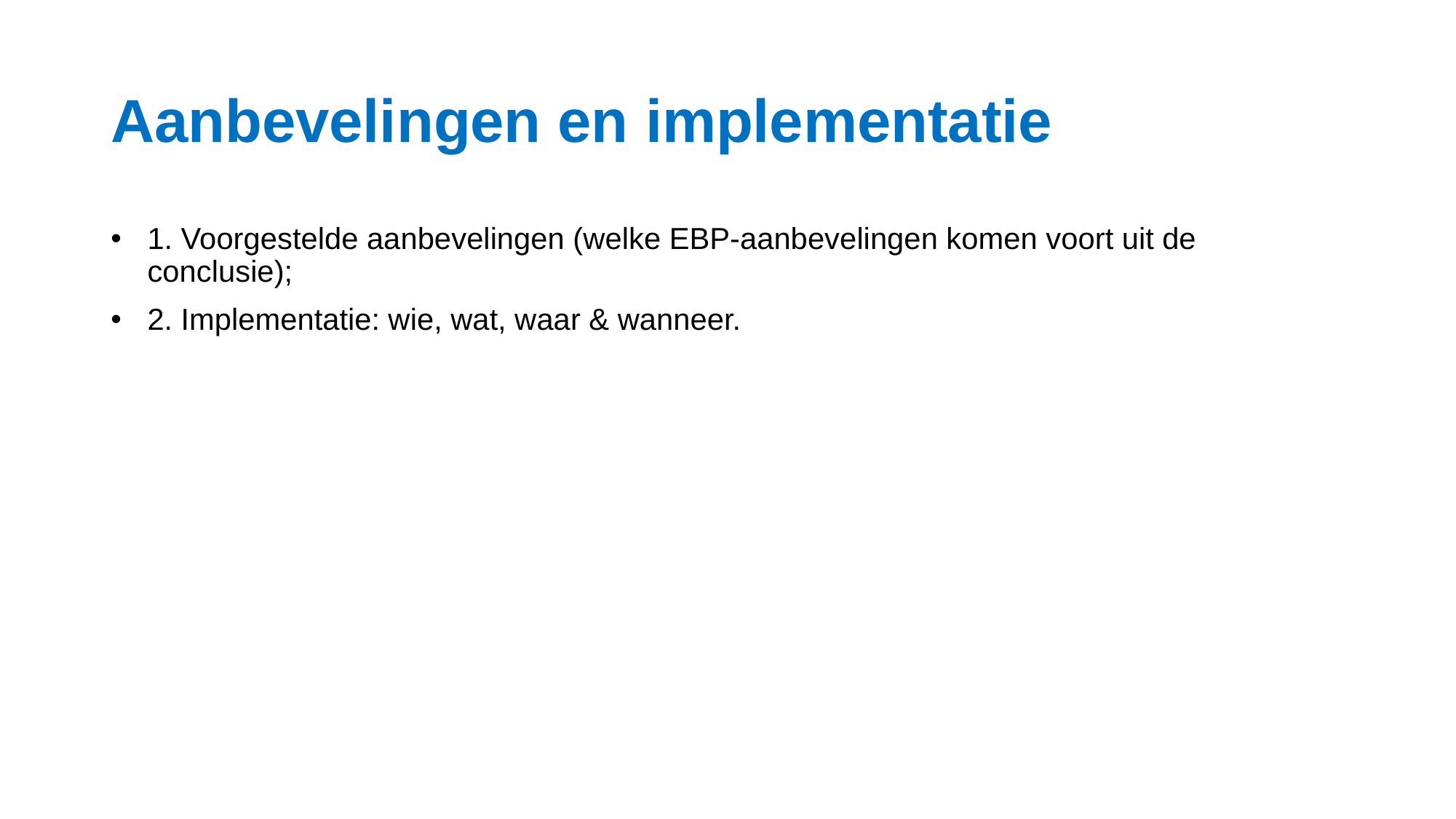

# Aanbevelingen en implementatie
1. Voorgestelde aanbevelingen (welke EBP-aanbevelingen komen voort uit de conclusie);
2. Implementatie: wie, wat, waar & wanneer.